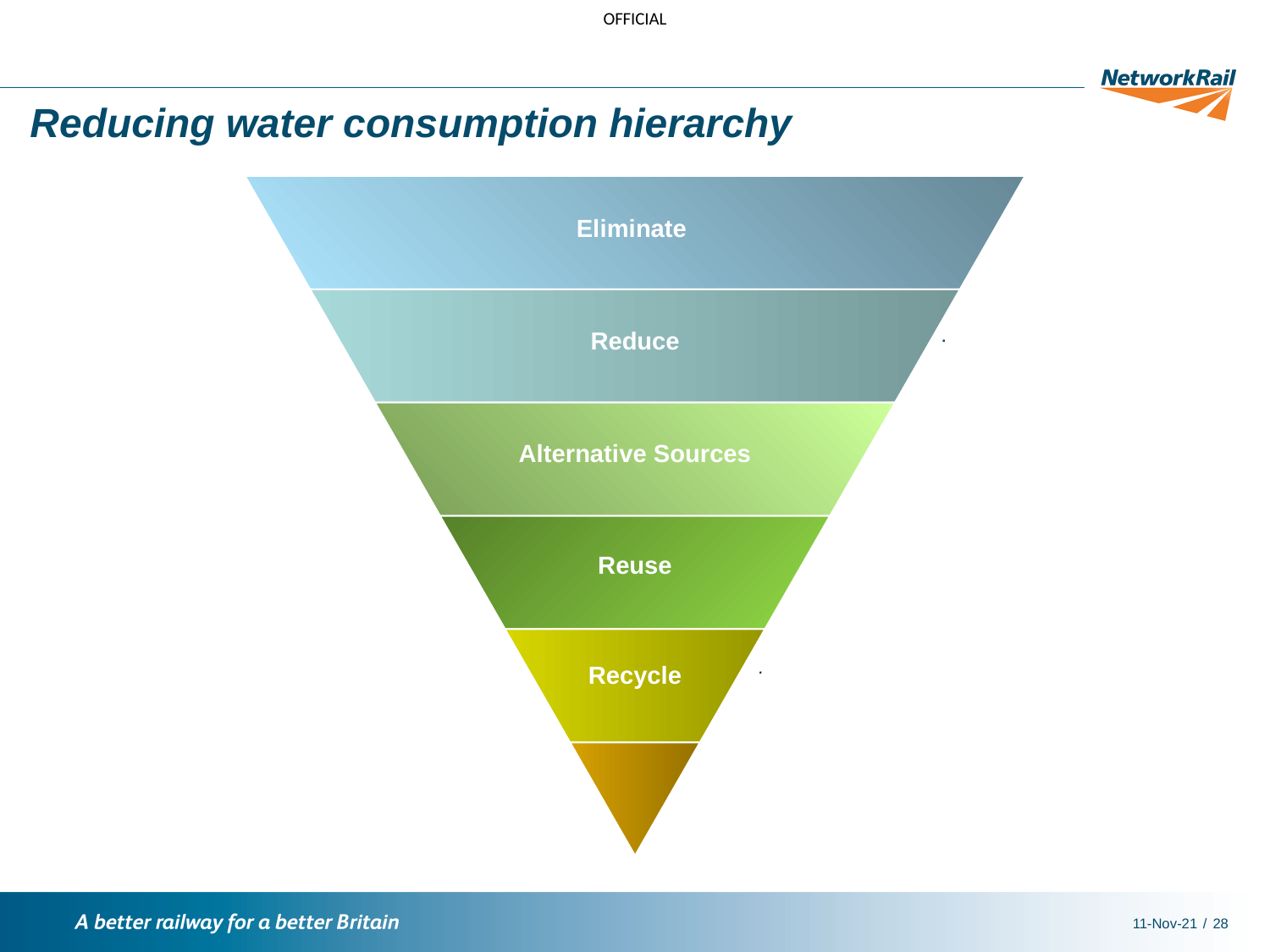

Reducing water consumption hierarchy
Eliminate
Reduce
Alternative Sources
Reuse
Recycle

.
.
11-Nov-21
28